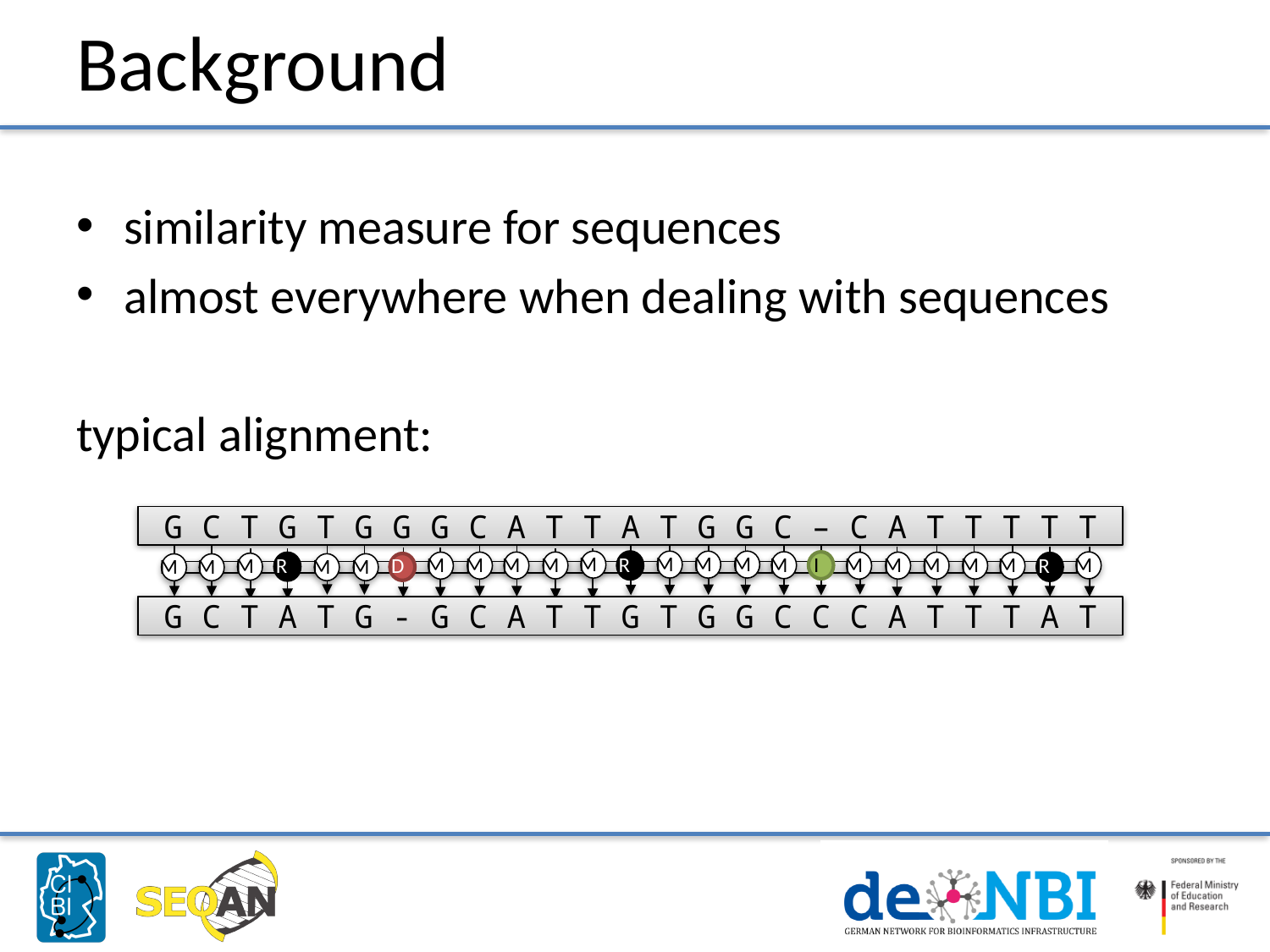

# Background
similarity measure for sequences
almost everywhere when dealing with sequences

typical alignment:
G C T G T G G G C A T T A T G G C – C A T T T T T
M

M

M

M

M

M

I

M

R

M

M

M

M

M

M

M

M

M

R

D

R

M

M

M

M

G C T A T G - G C A T T G T G G C C C A T T T A T